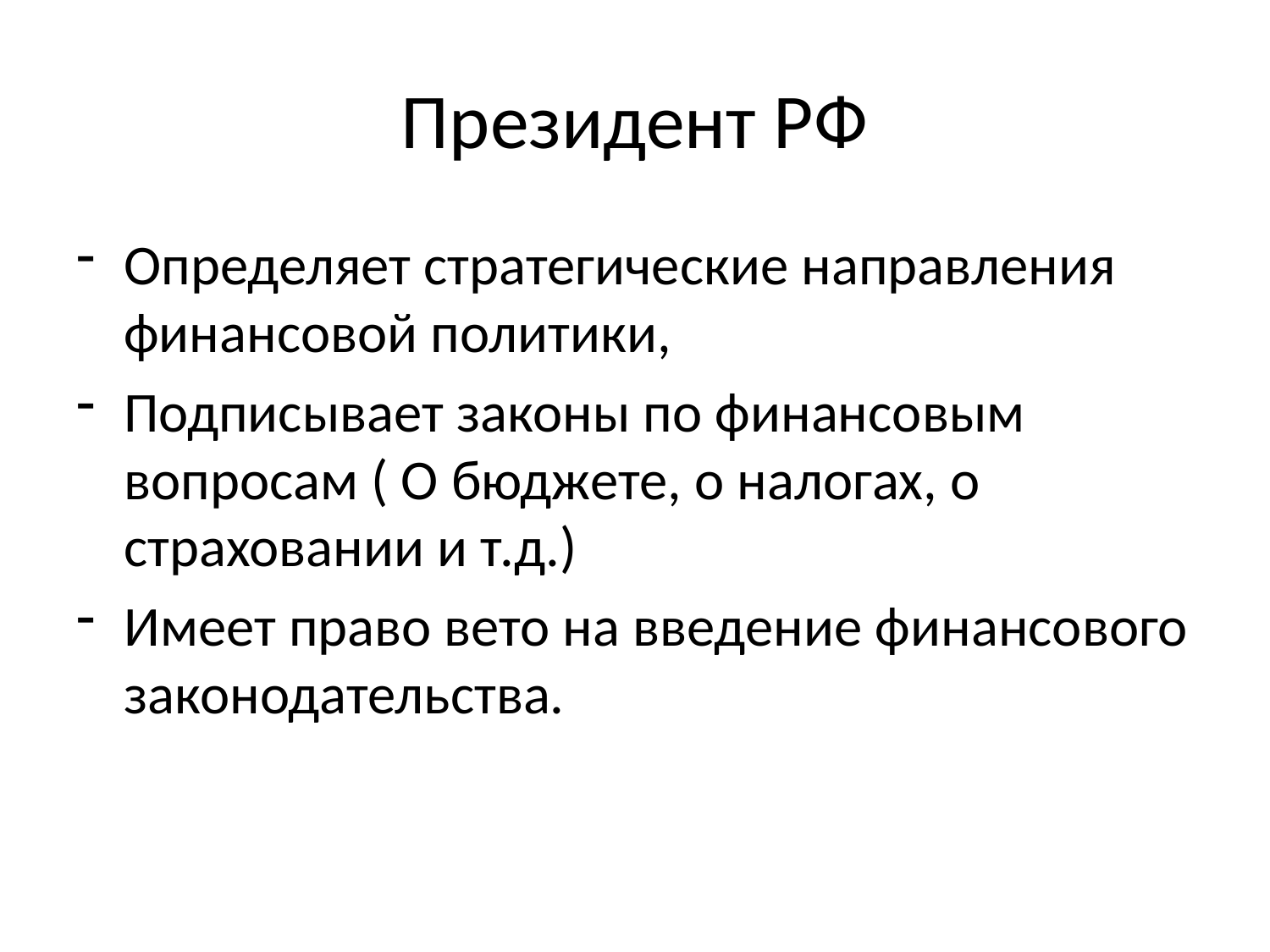

# Президент РФ
Определяет стратегические направления финансовой политики,
Подписывает законы по финансовым вопросам ( О бюджете, о налогах, о страховании и т.д.)
Имеет право вето на введение финансового законодательства.